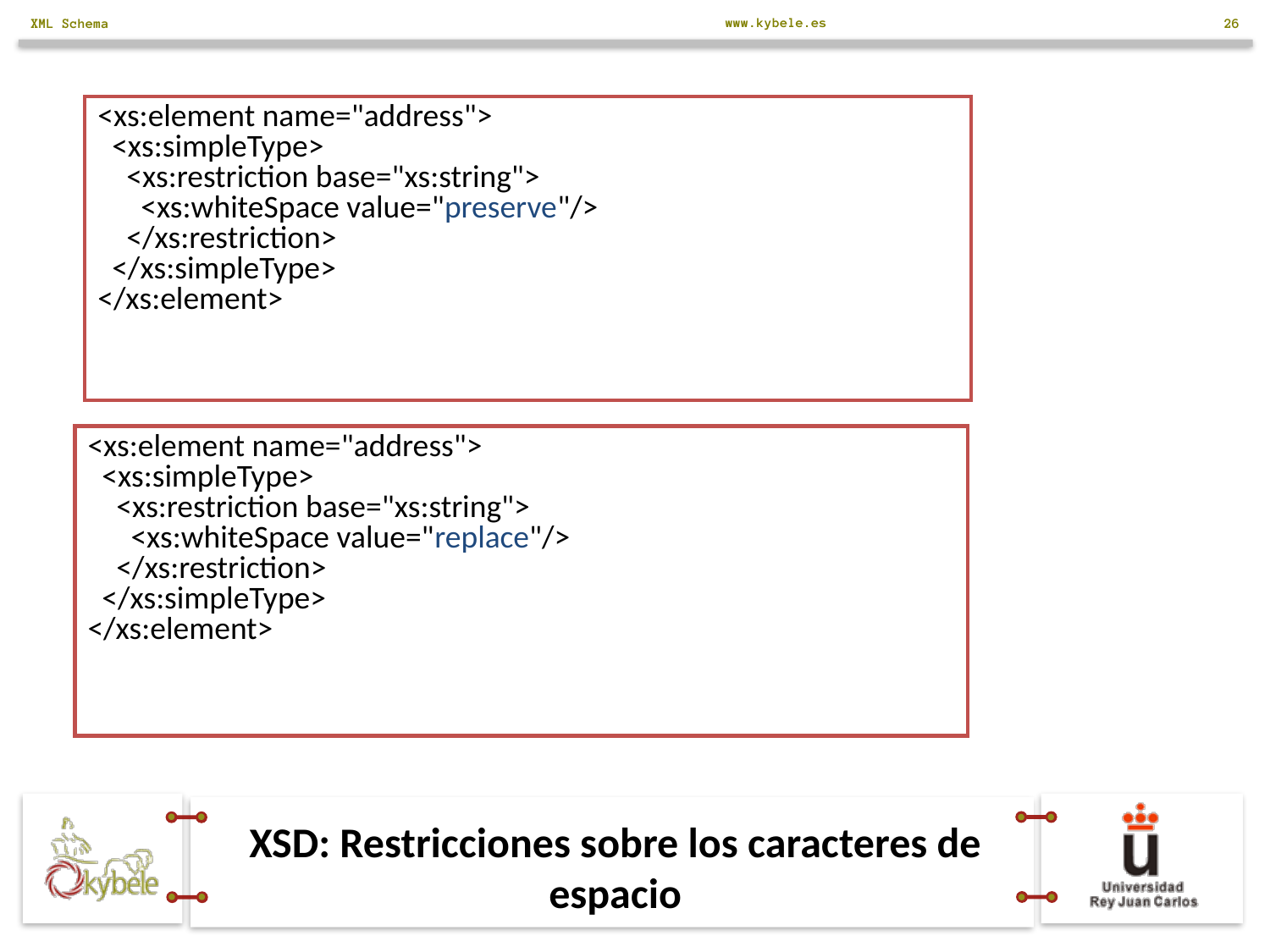

XML Schema
26
<xs:element name="address">
  <xs:simpleType>
    <xs:restriction base="xs:string">
      <xs:whiteSpace value="preserve"/>
    </xs:restriction>
  </xs:simpleType>
</xs:element>
<xs:element name="address">
  <xs:simpleType>
    <xs:restriction base="xs:string">
      <xs:whiteSpace value="replace"/>
    </xs:restriction>
  </xs:simpleType>
</xs:element>
# XSD: Restricciones sobre los caracteres de espacio